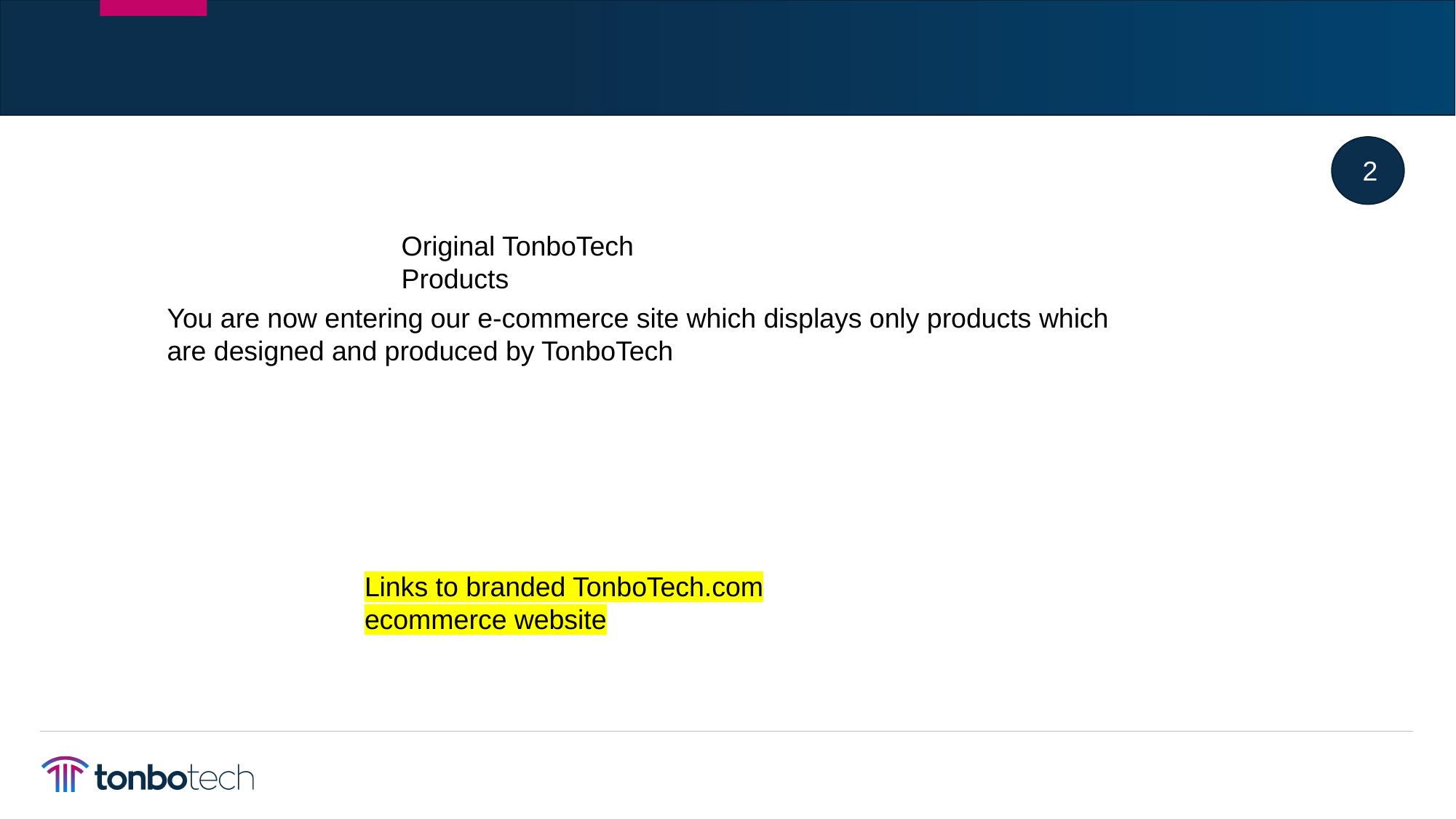

2
Original TonboTech Products
You are now entering our e-commerce site which displays only products which are designed and produced by TonboTech
Links to branded TonboTech.com ecommerce website